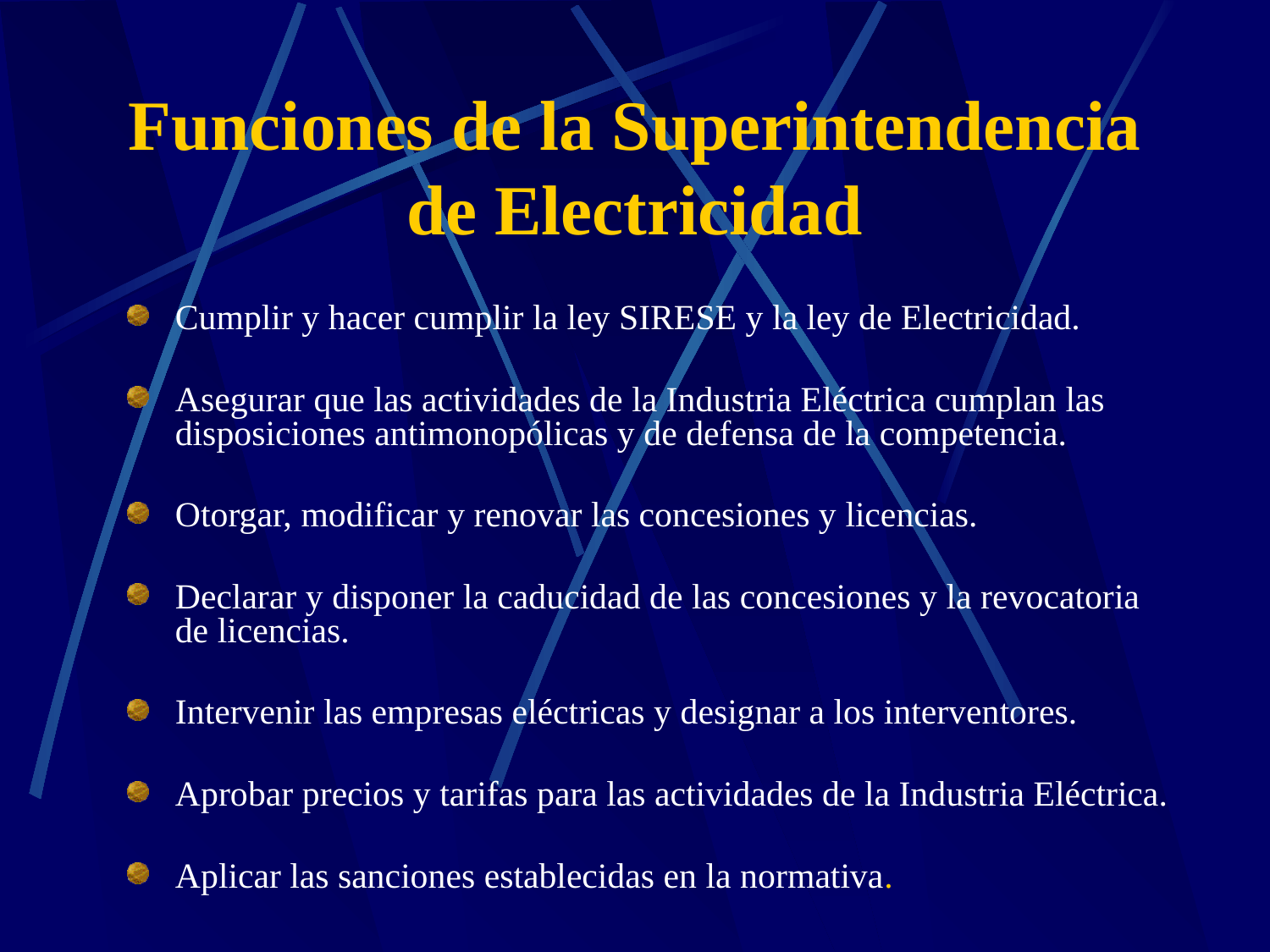

# Funciones de la Superintendencia de Electricidad
Cumplir y hacer cumplir la ley SIRESE y la ley de Electricidad.

Asegurar que las actividades de la Industria Eléctrica cumplan las disposiciones antimonopólicas y de defensa de la competencia.

Otorgar, modificar y renovar las concesiones y licencias.

Declarar y disponer la caducidad de las concesiones y la revocatoria de licencias.

Intervenir las empresas eléctricas y designar a los interventores.

Aprobar precios y tarifas para las actividades de la Industria Eléctrica.

Aplicar las sanciones establecidas en la normativa.